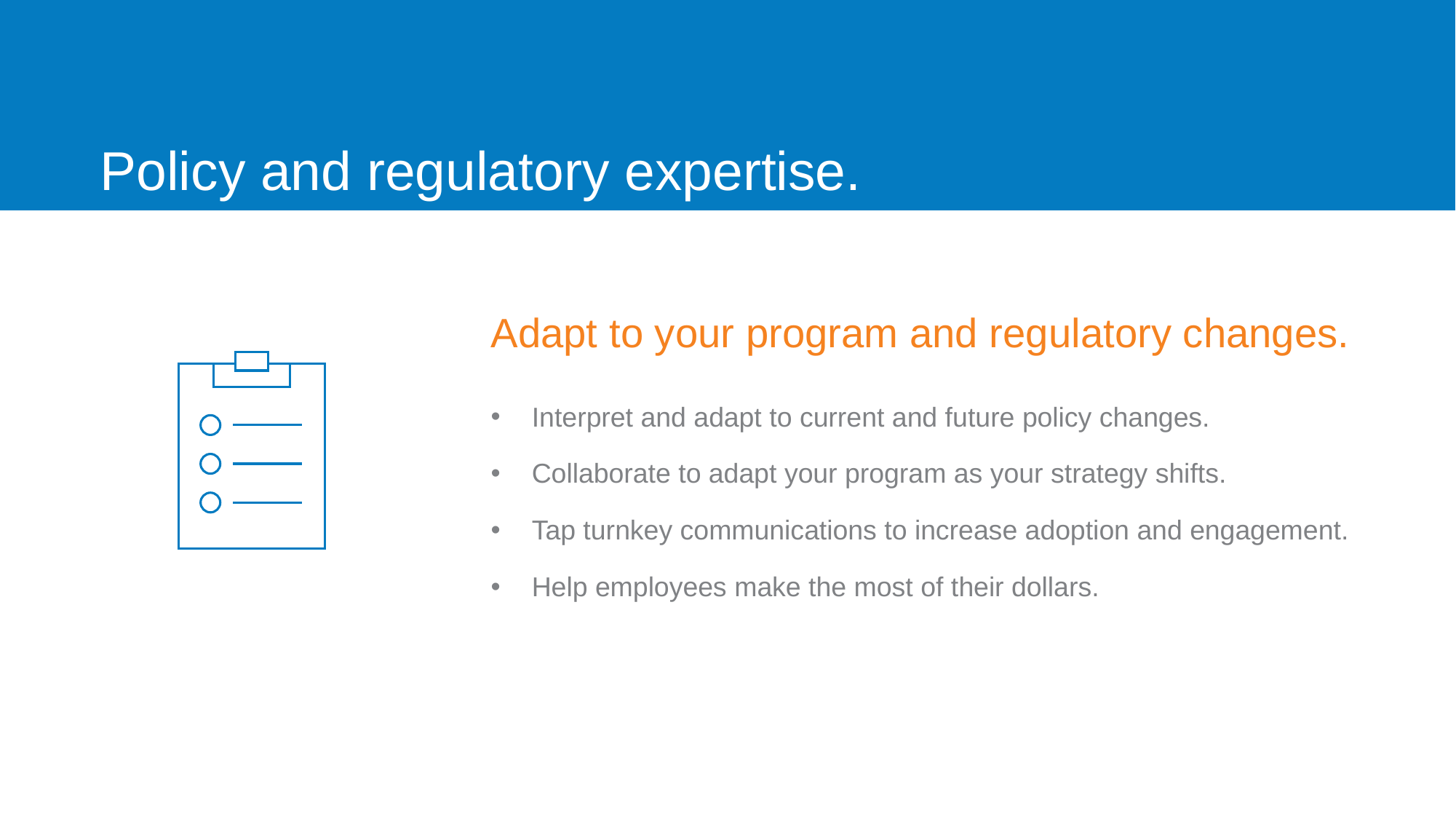

# Policy and regulatory expertise.
Adapt to your program and regulatory changes.

Interpret and adapt to current and future policy changes.
Collaborate to adapt your program as your strategy shifts.
Tap turnkey communications to increase adoption and engagement.
Help employees make the most of their dollars.